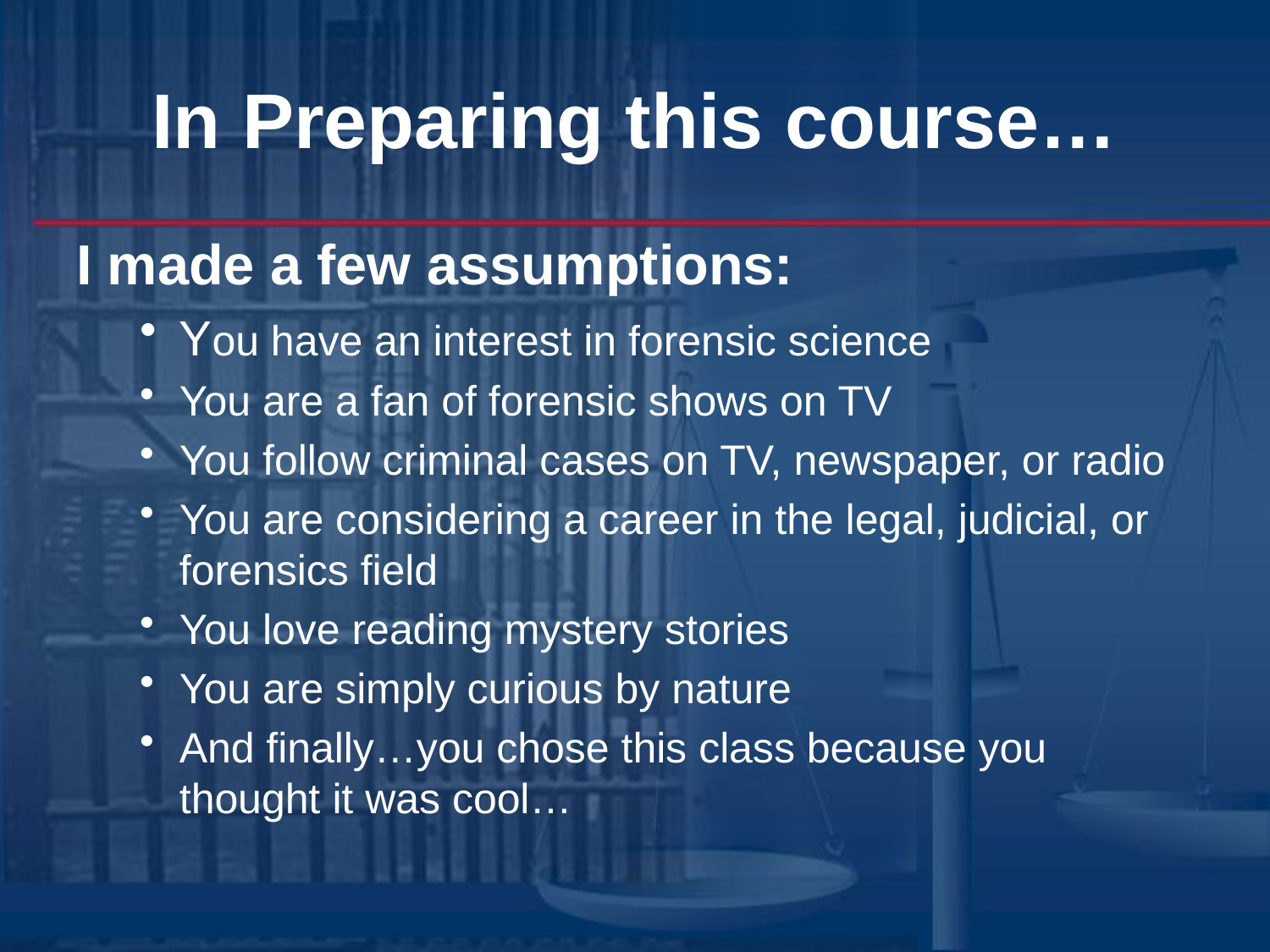

# In Preparing this course…
I made a few assumptions:
You have an interest in forensic science
You are a fan of forensic shows on TV
You follow criminal cases on TV, newspaper, or radio
You are considering a career in the legal, judicial, or forensics field
You love reading mystery stories
You are simply curious by nature
And finally…you chose this class because you thought it was cool…